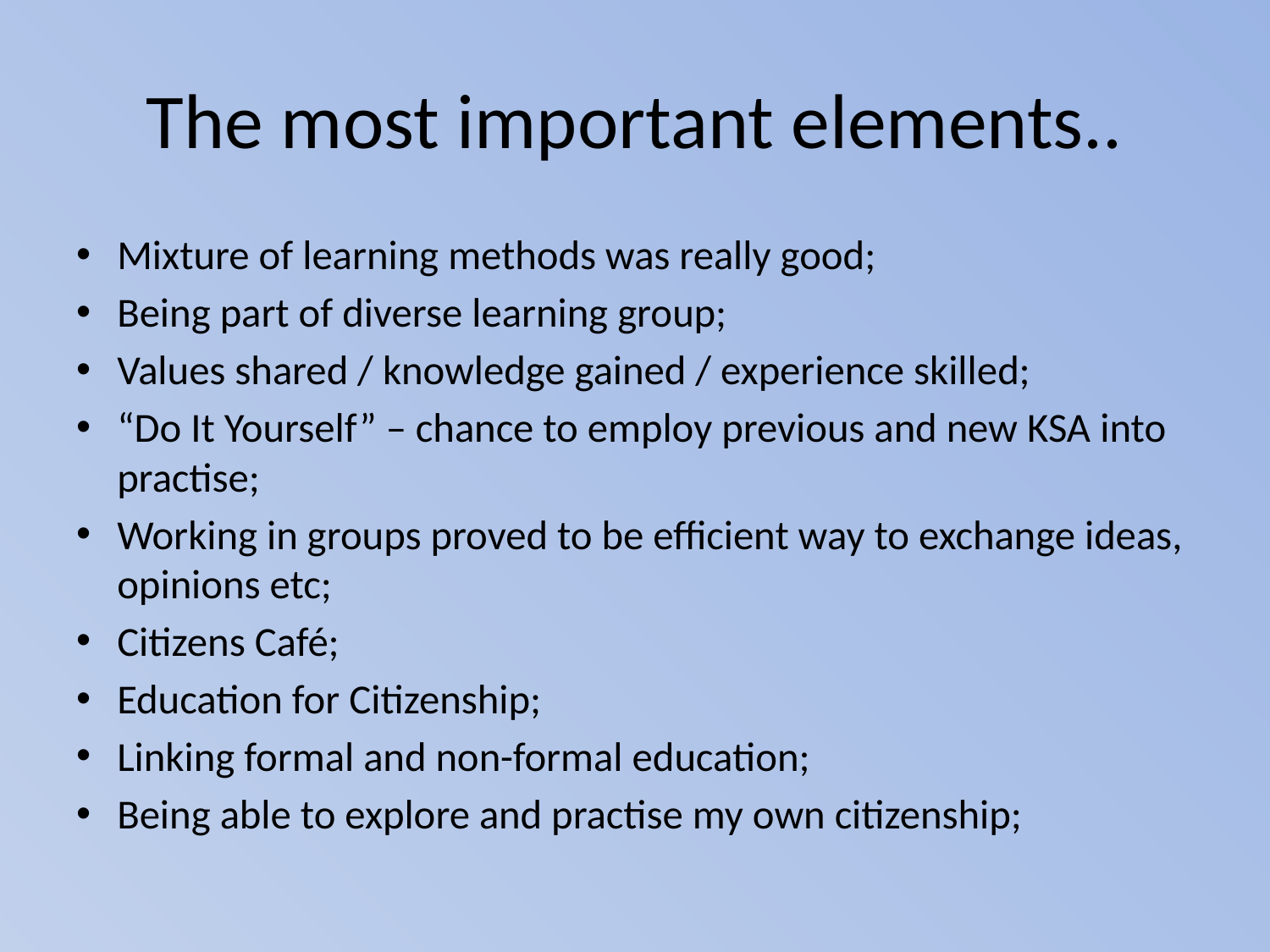

# The most important elements..
Mixture of learning methods was really good;
Being part of diverse learning group;
Values shared / knowledge gained / experience skilled;
“Do It Yourself” – chance to employ previous and new KSA into practise;
Working in groups proved to be efficient way to exchange ideas, opinions etc;
Citizens Café;
Education for Citizenship;
Linking formal and non-formal education;
Being able to explore and practise my own citizenship;